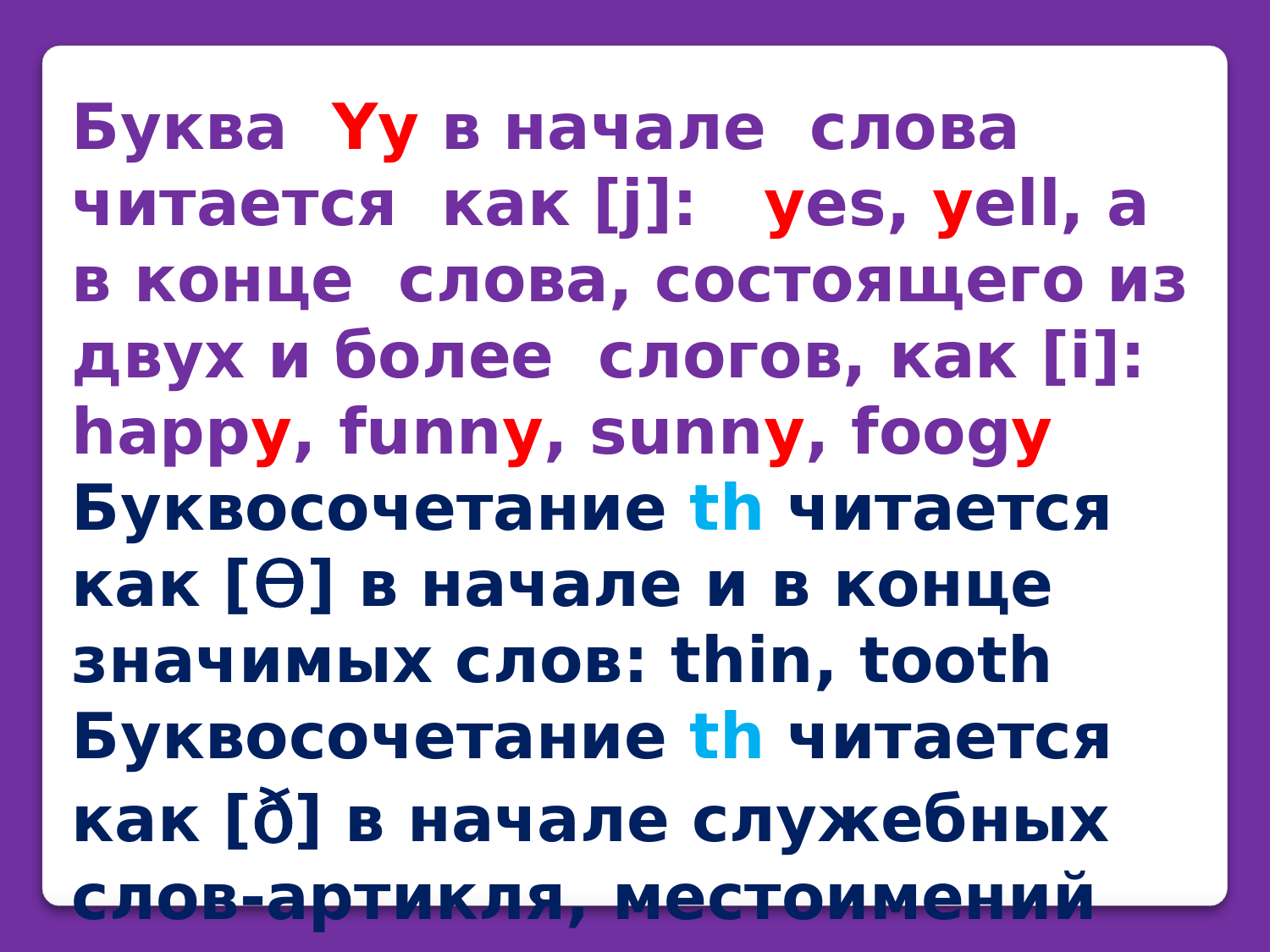

Буква  Yy в начале  слова читается  как [j]:   yes, yell, а в конце  слова, состоящего из двух и более  слогов, как [i]: happy, funny, sunny, foogy
Буквосочетание th читается  как [ϴ] в начале и в конце значимых слов: thin, tooth
Буквосочетание th читается  как [ð] в начале служебных слов-артикля, местоимений